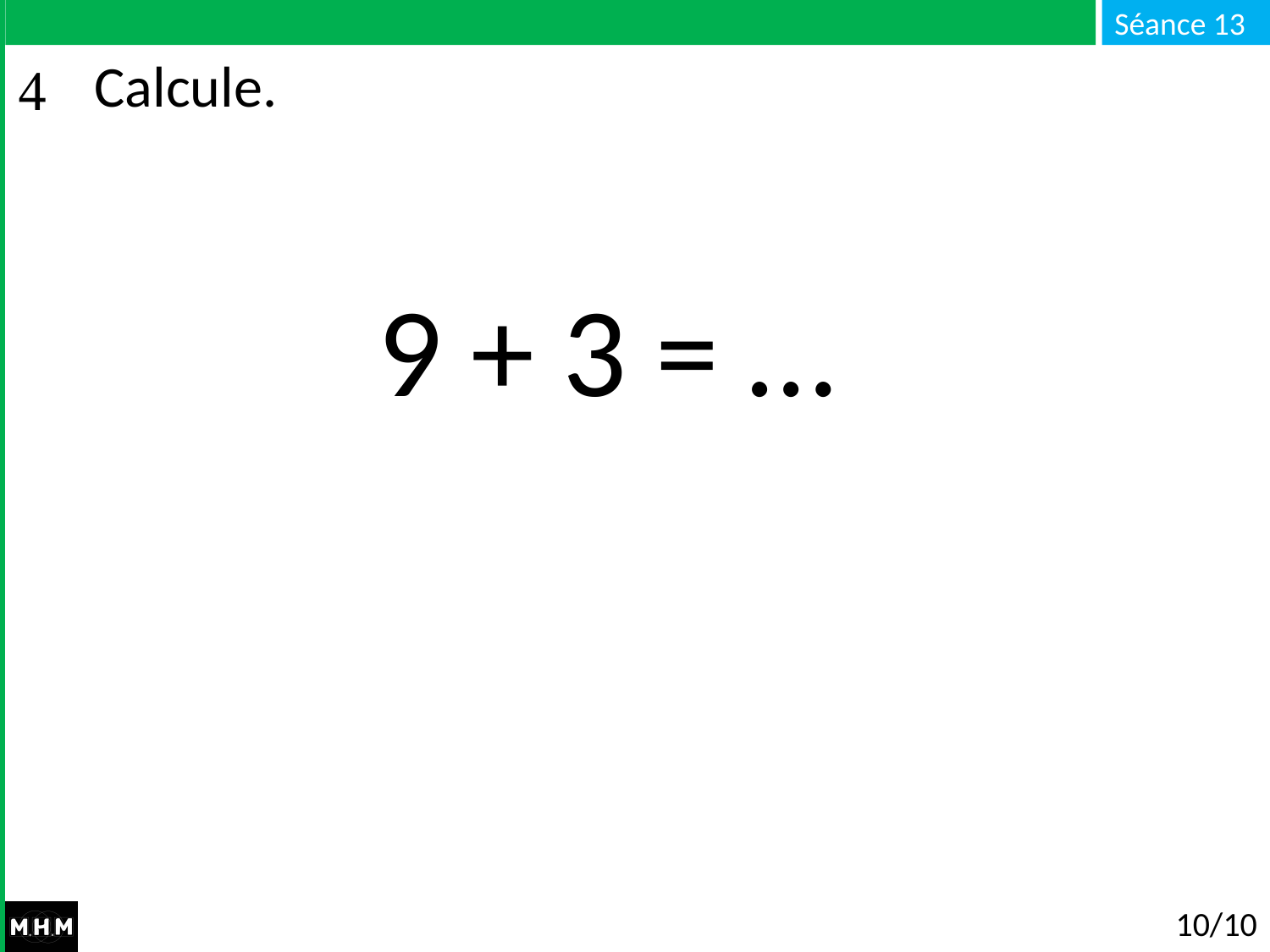

# Calcule.
9 + 3 = …
10/10